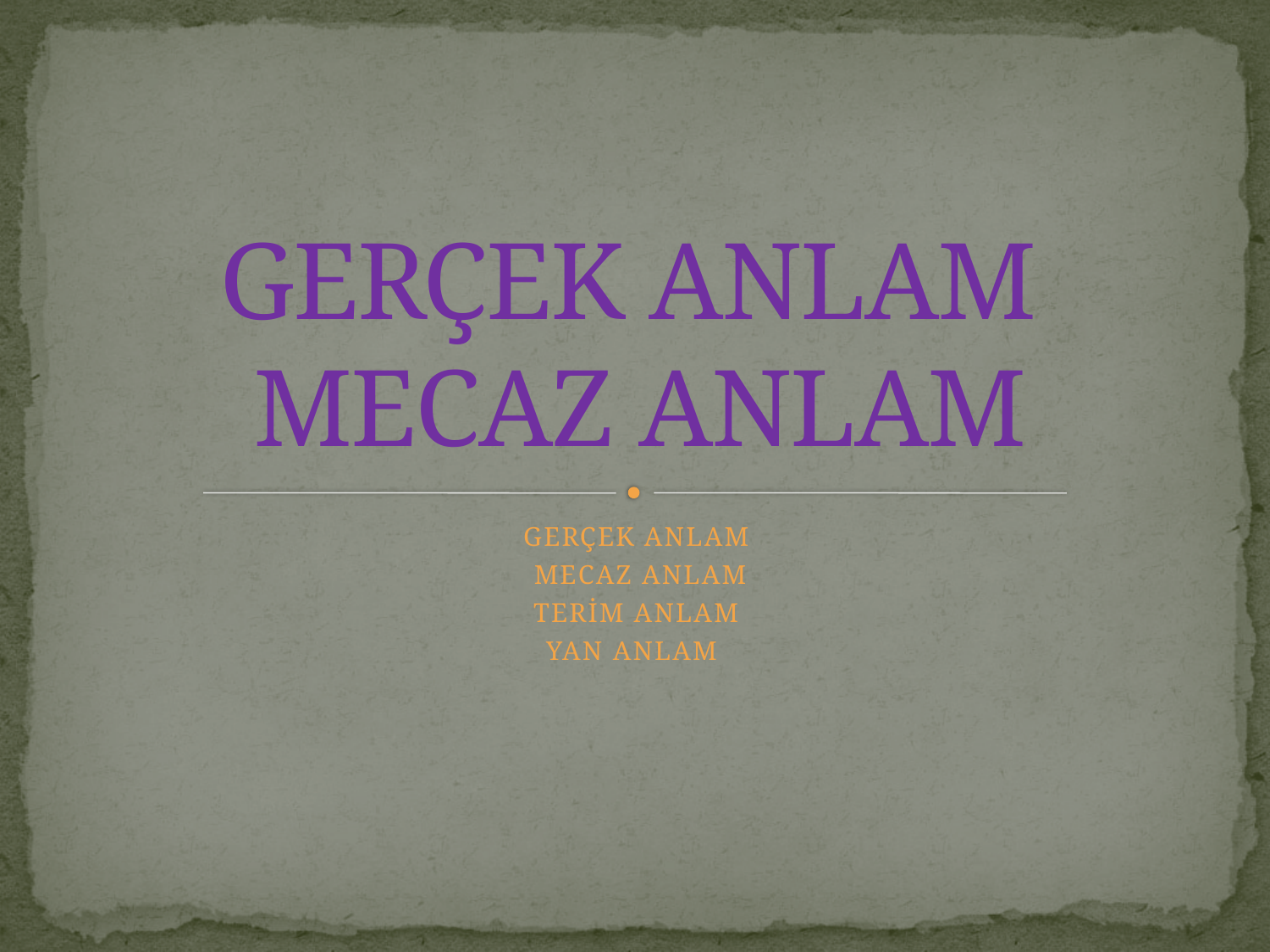

# GERÇEK ANLAM  MECAZ ANLAM
GERÇEK ANLAM
MECAZ ANLAM
TERİM ANLAM
YAN ANLAM